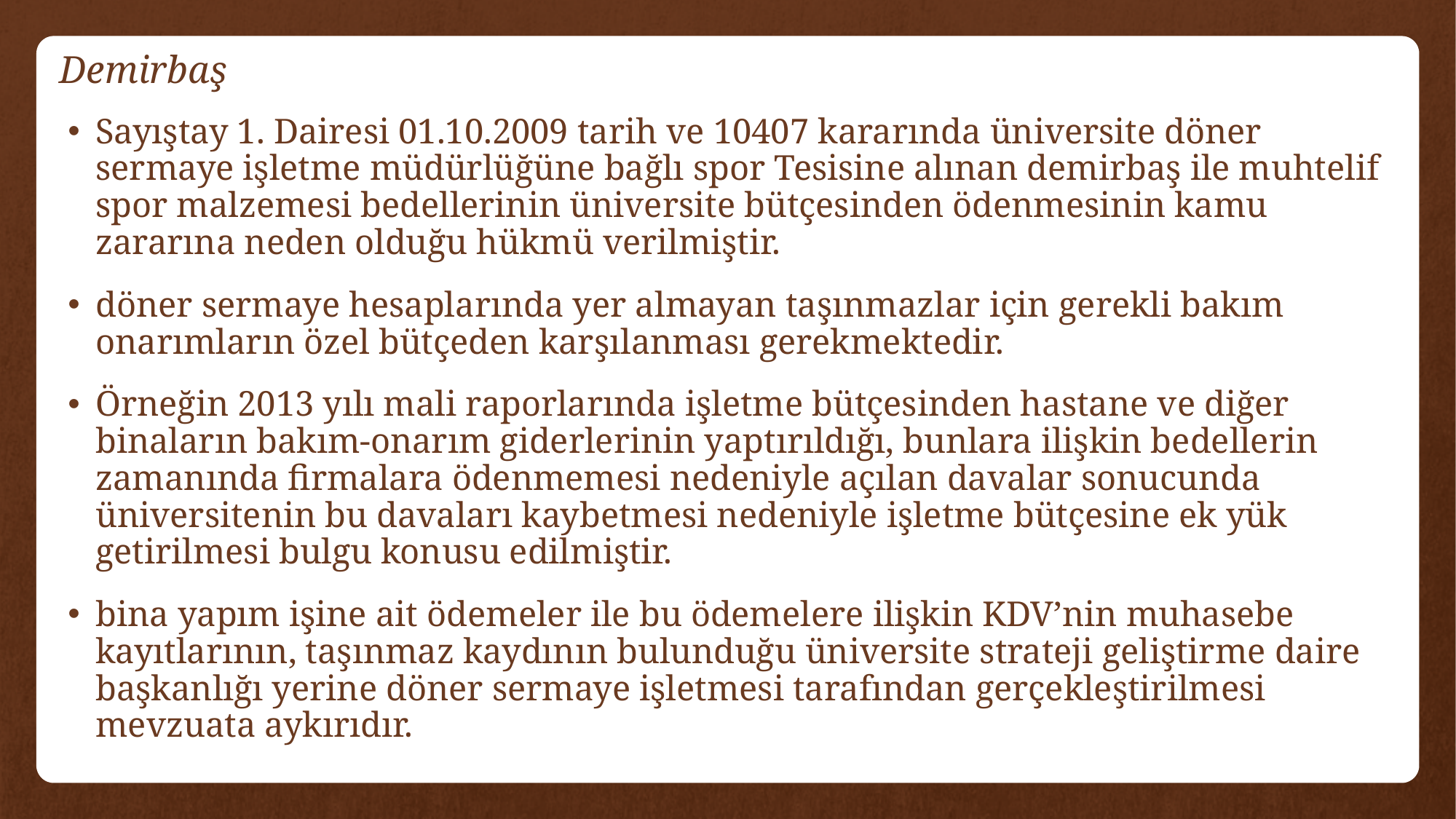

# Demirbaş
Sayıştay 1. Dairesi 01.10.2009 tarih ve 10407 kararında üniversite döner sermaye işletme müdürlüğüne bağlı spor Tesisine alınan demirbaş ile muhtelif spor malzemesi bedellerinin üniversite bütçesinden ödenmesinin kamu zararına neden olduğu hükmü verilmiştir.
döner sermaye hesaplarında yer almayan taşınmazlar için gerekli bakım onarımların özel bütçeden karşılanması gerekmektedir.
Örneğin 2013 yılı mali raporlarında işletme bütçesinden hastane ve diğer binaların bakım-onarım giderlerinin yaptırıldığı, bunlara ilişkin bedellerin zamanında firmalara ödenmemesi nedeniyle açılan davalar sonucunda üniversitenin bu davaları kaybetmesi nedeniyle işletme bütçesine ek yük getirilmesi bulgu konusu edilmiştir.
bina yapım işine ait ödemeler ile bu ödemelere ilişkin KDV’nin muhasebe kayıtlarının, taşınmaz kaydının bulunduğu üniversite strateji geliştirme daire başkanlığı yerine döner sermaye işletmesi tarafından gerçekleştirilmesi mevzuata aykırıdır.